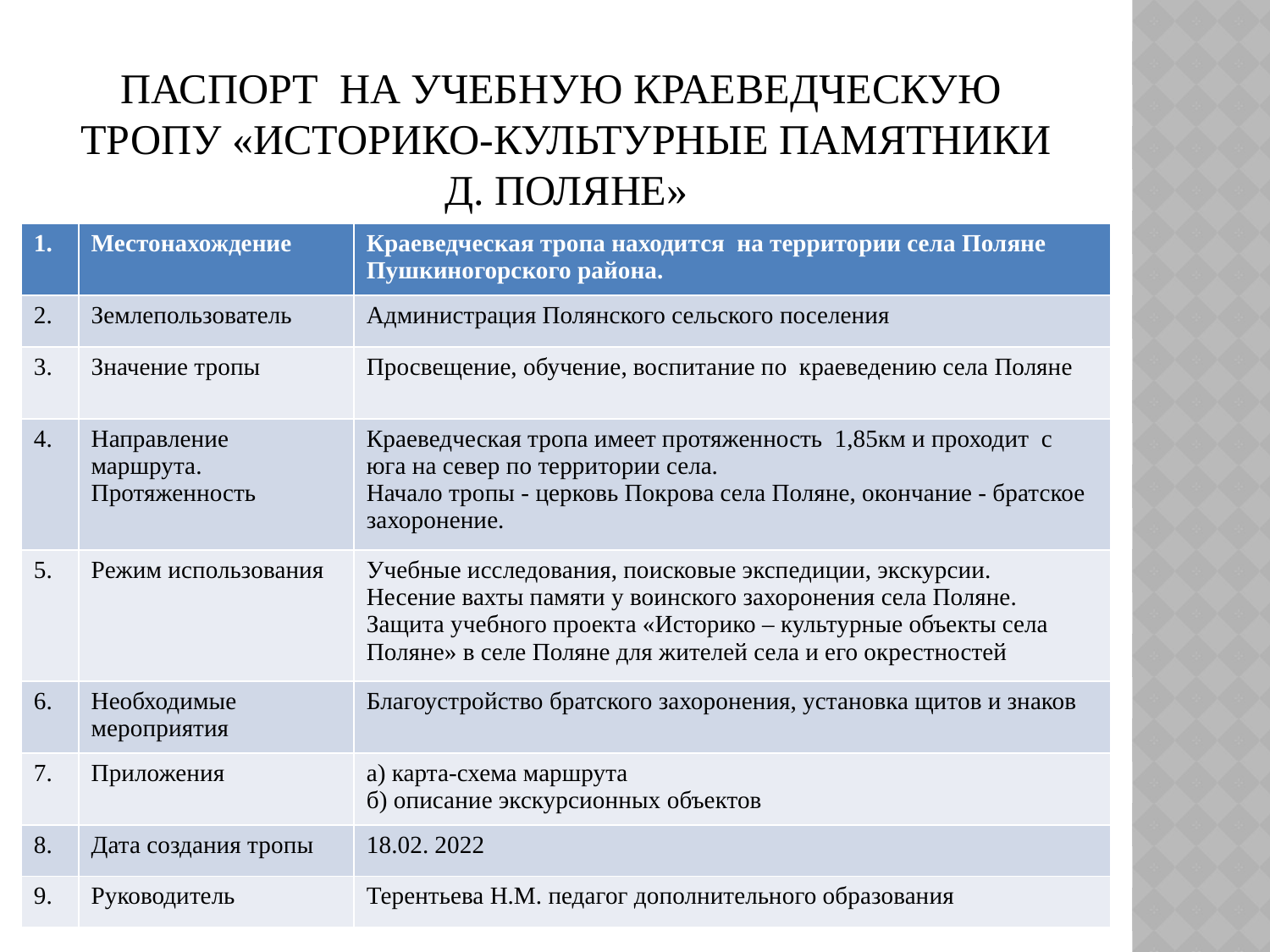

# Паспорт  на учебную краеведческую  тропу «Историко-культурные памятники д. Поляне»
| 1. | Местонахождение | Краеведческая тропа находится на территории села Поляне Пушкиногорского района. |
| --- | --- | --- |
| 2. | Землепользователь | Администрация Полянского сельского поселения |
| 3. | Значение тропы | Просвещение, обучение, воспитание по краеведению села Поляне |
| 4. | Направление маршрута. Протяженность | Краеведческая тропа имеет протяженность 1,85км и проходит с юга на север по территории села. Начало тропы - церковь Покрова села Поляне, окончание - братское захоронение. |
| 5. | Режим использования | Учебные исследования, поисковые экспедиции, экскурсии. Несение вахты памяти у воинского захоронения села Поляне. Защита учебного проекта «Историко – культурные объекты села Поляне» в селе Поляне для жителей села и его окрестностей |
| 6. | Необходимые мероприятия | Благоустройство братского захоронения, установка щитов и знаков |
| 7. | Приложения | а) карта-схема маршрута б) описание экскурсионных объектов |
| 8. | Дата создания тропы | 18.02. 2022 |
| 9. | Руководитель | Терентьева Н.М. педагог дополнительного образования |